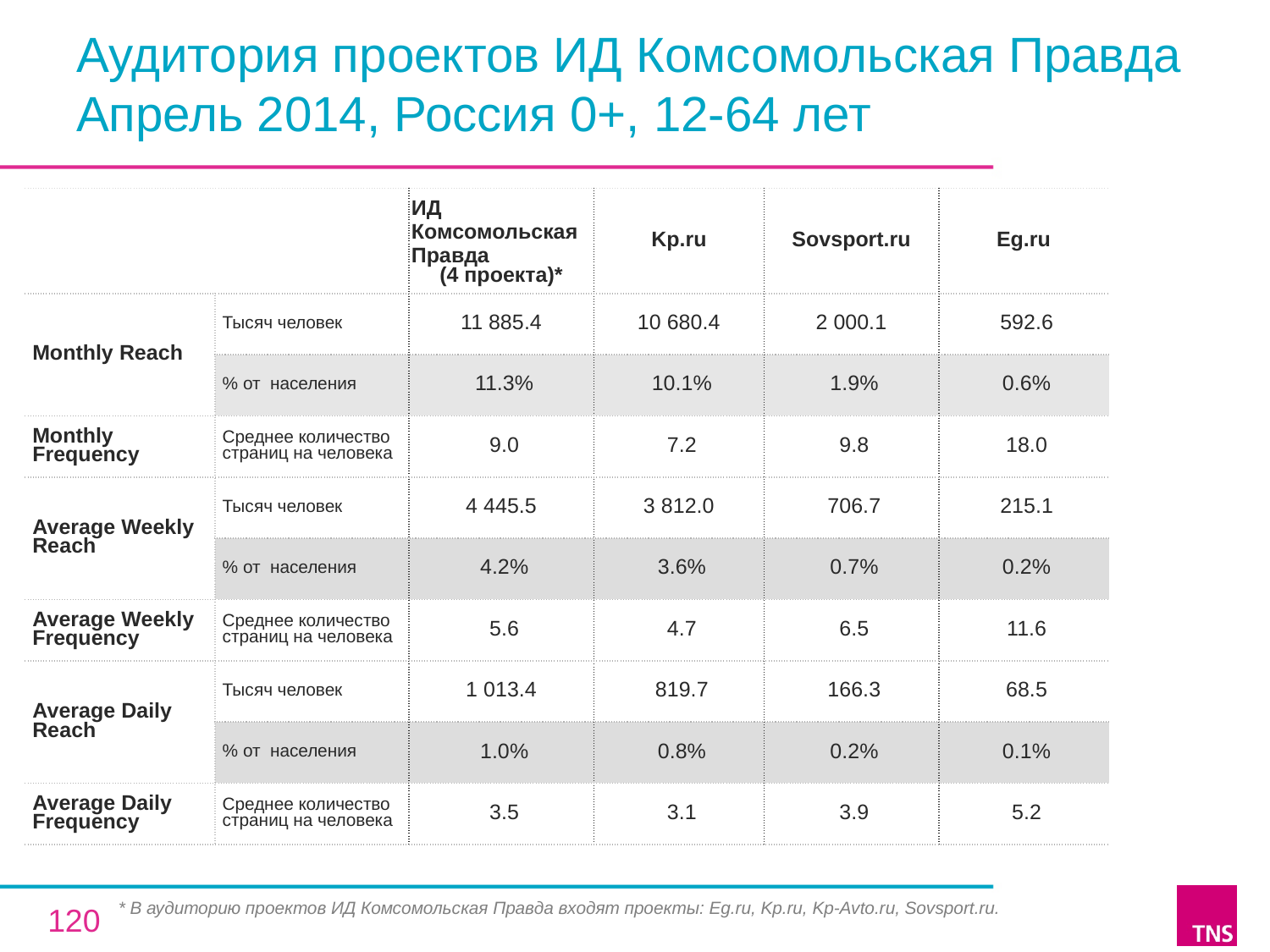

# Аудитория проектов ИД Комсомольская Правда Апрель 2014, Россия 0+, 12-64 лет
|  |  | ИД Комсомольская Правда (4 проекта)\* | Kp.ru | Sovsport.ru | Eg.ru |
| --- | --- | --- | --- | --- | --- |
| Monthly Reach | Тысяч человек | 11 885.4 | 10 680.4 | 2 000.1 | 592.6 |
|  | % от населения | 11.3% | 10.1% | 1.9% | 0.6% |
| Monthly Frequency | Среднее количество страниц на человека | 9.0 | 7.2 | 9.8 | 18.0 |
| Average Weekly Reach | Тысяч человек | 4 445.5 | 3 812.0 | 706.7 | 215.1 |
|  | % от населения | 4.2% | 3.6% | 0.7% | 0.2% |
| Average Weekly Frequency | Среднее количество страниц на человека | 5.6 | 4.7 | 6.5 | 11.6 |
| Average Daily Reach | Тысяч человек | 1 013.4 | 819.7 | 166.3 | 68.5 |
|  | % от населения | 1.0% | 0.8% | 0.2% | 0.1% |
| Average Daily Frequency | Среднее количество страниц на человека | 3.5 | 3.1 | 3.9 | 5.2 |
* В аудиторию проектов ИД Комсомольская Правда входят проекты: Eg.ru, Kp.ru, Kp-Avto.ru, Sovsport.ru.
120